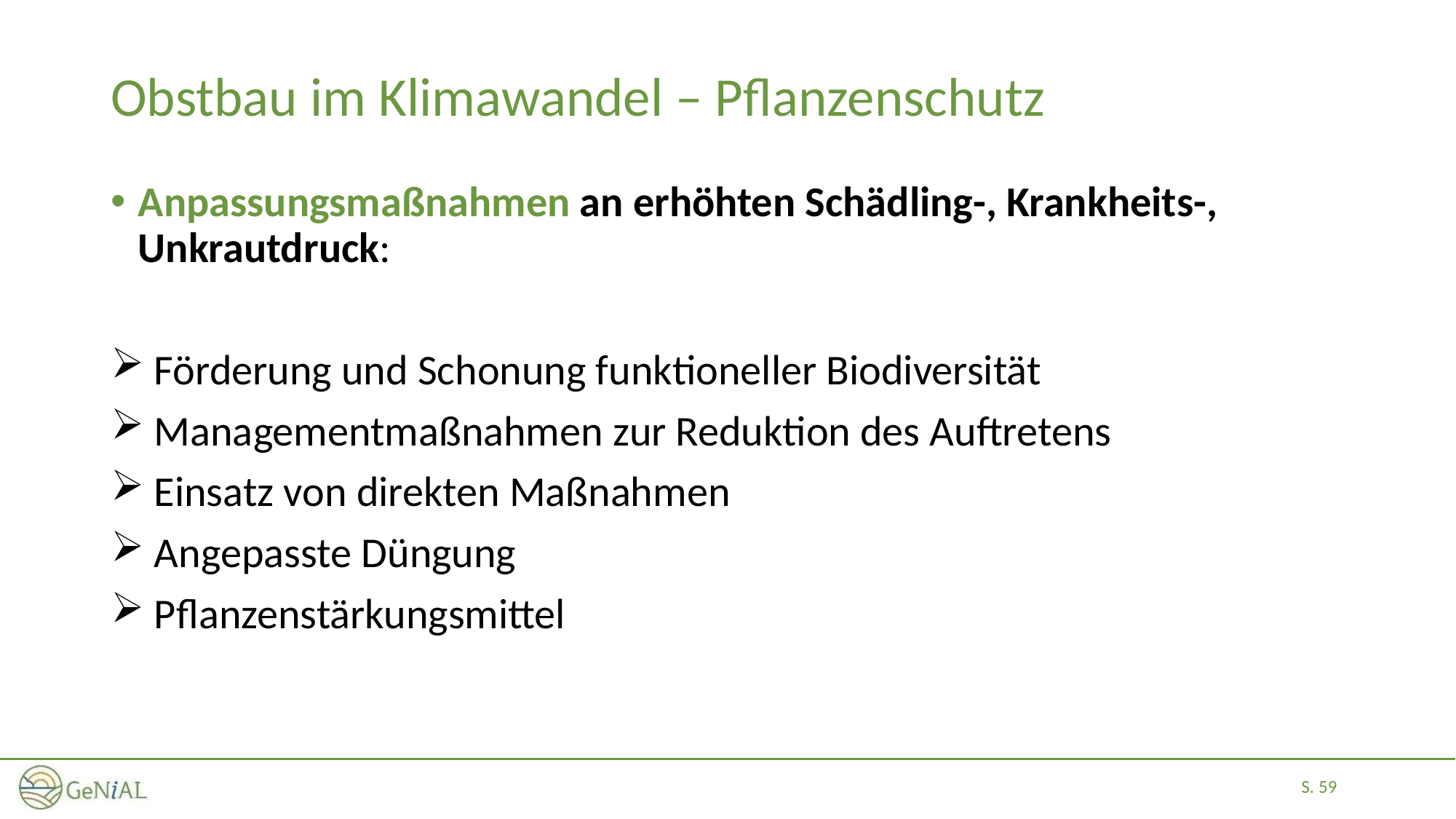

# Obstbau im Klimawandel – Pflanzenschutz
Anpassungsmaßnahmen an erhöhten Schädling-, Krankheits-, Unkrautdruck:

 Förderung und Schonung funktioneller Biodiversität
 Managementmaßnahmen zur Reduktion des Auftretens
 Einsatz von direkten Maßnahmen
 Angepasste Düngung
 Pflanzenstärkungsmittel